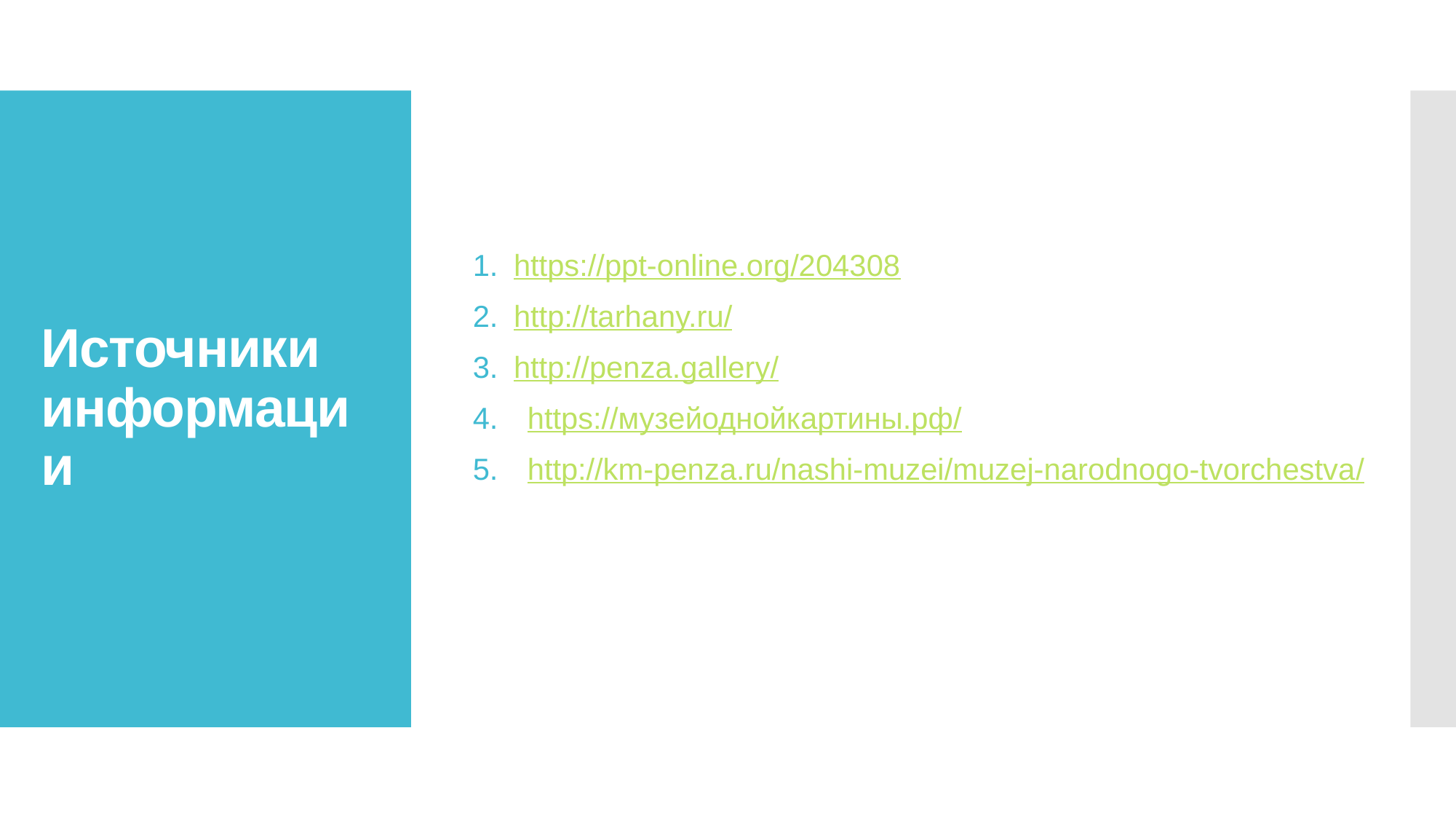

https://ppt-online.org/204308
http://tarhany.ru/
http://penza.gallery/
https://музейоднойкартины.рф/
http://km-penza.ru/nashi-muzei/muzej-narodnogo-tvorchestva/

# Источники информации